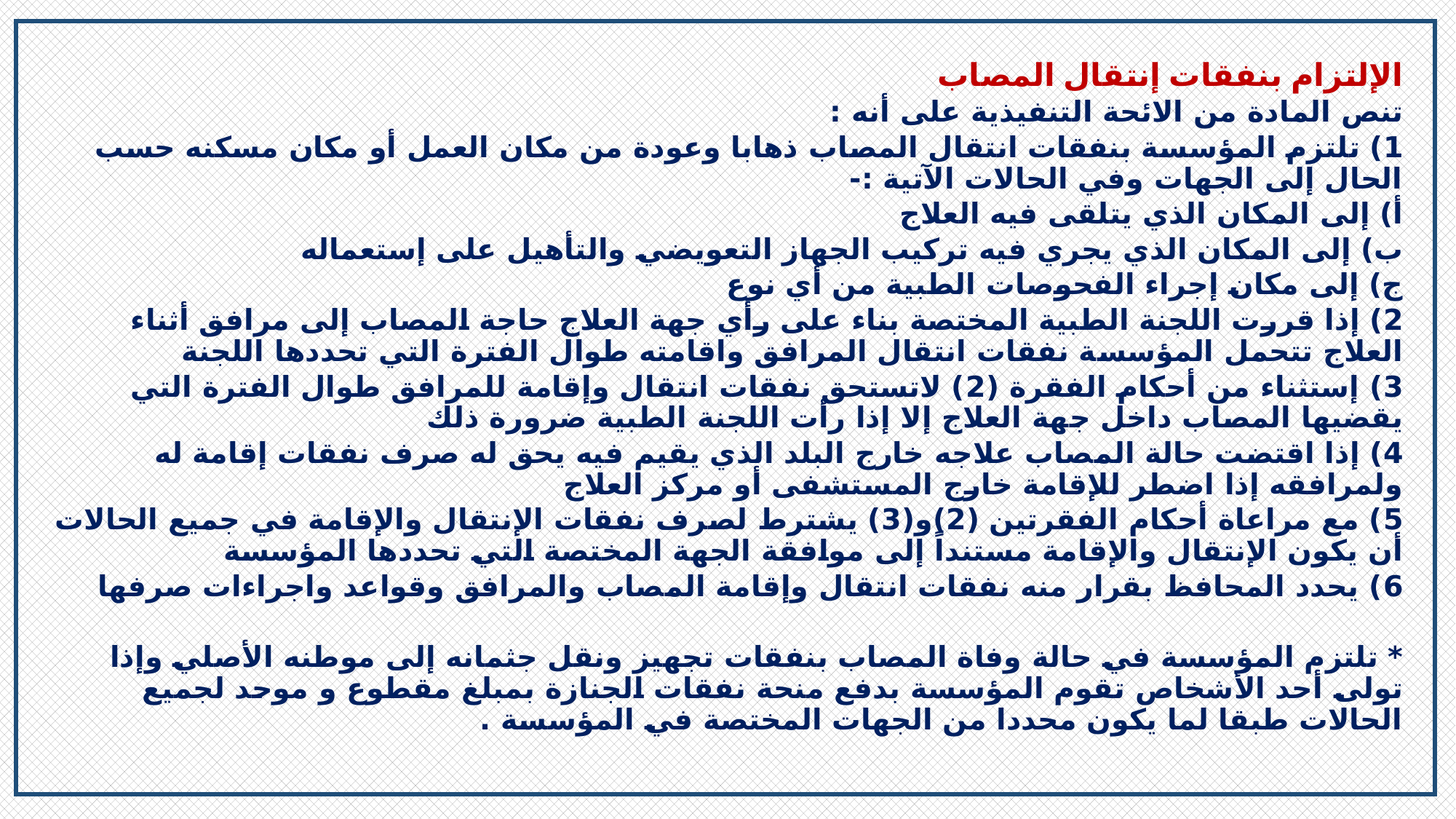

الإلتزام بنفقات إنتقال المصاب
تنص المادة من الائحة التنفيذية على أنه :
1) تلتزم المؤسسة بنفقات انتقال المصاب ذهابا وعودة من مكان العمل أو مكان مسكنه حسب الحال إلى الجهات وفي الحالات الآتية :-
أ) إلى المكان الذي يتلقى فيه العلاج
ب) إلى المكان الذي يجري فيه تركيب الجهاز التعويضي والتأهيل على إستعماله
ج) إلى مكان إجراء الفحوصات الطبية من أي نوع
2) إذا قررت اللجنة الطبية المختصة بناء على رأي جهة العلاج حاجة المصاب إلى مرافق أثناء العلاج تتحمل المؤسسة نفقات انتقال المرافق واقامته طوال الفترة التي تحددها اللجنة
3) إستثناء من أحكام الفقرة (2) لاتستحق نفقات انتقال وإقامة للمرافق طوال الفترة التي يقضيها المصاب داخل جهة العلاج إلا إذا رأت اللجنة الطبية ضرورة ذلك
4) إذا اقتضت حالة المصاب علاجه خارج البلد الذي يقيم فيه يحق له صرف نفقات إقامة له ولمرافقه إذا اضطر للإقامة خارج المستشفى أو مركز العلاج
5) مع مراعاة أحكام الفقرتين (2)و(3) يشترط لصرف نفقات الإنتقال والإقامة في جميع الحالات أن يكون الإنتقال والإقامة مستنداً إلى موافقة الجهة المختصة التي تحددها المؤسسة
6) يحدد المحافظ بقرار منه نفقات انتقال وإقامة المصاب والمرافق وقواعد واجراءات صرفها

* تلتزم المؤسسة في حالة وفاة المصاب بنفقات تجهيز ونقل جثمانه إلى موطنه الأصلي وإذا تولى أحد الأشخاص تقوم المؤسسة بدفع منحة نفقات الجنازة بمبلغ مقطوع و موحد لجميع الحالات طبقا لما يكون محددا من الجهات المختصة في المؤسسة .